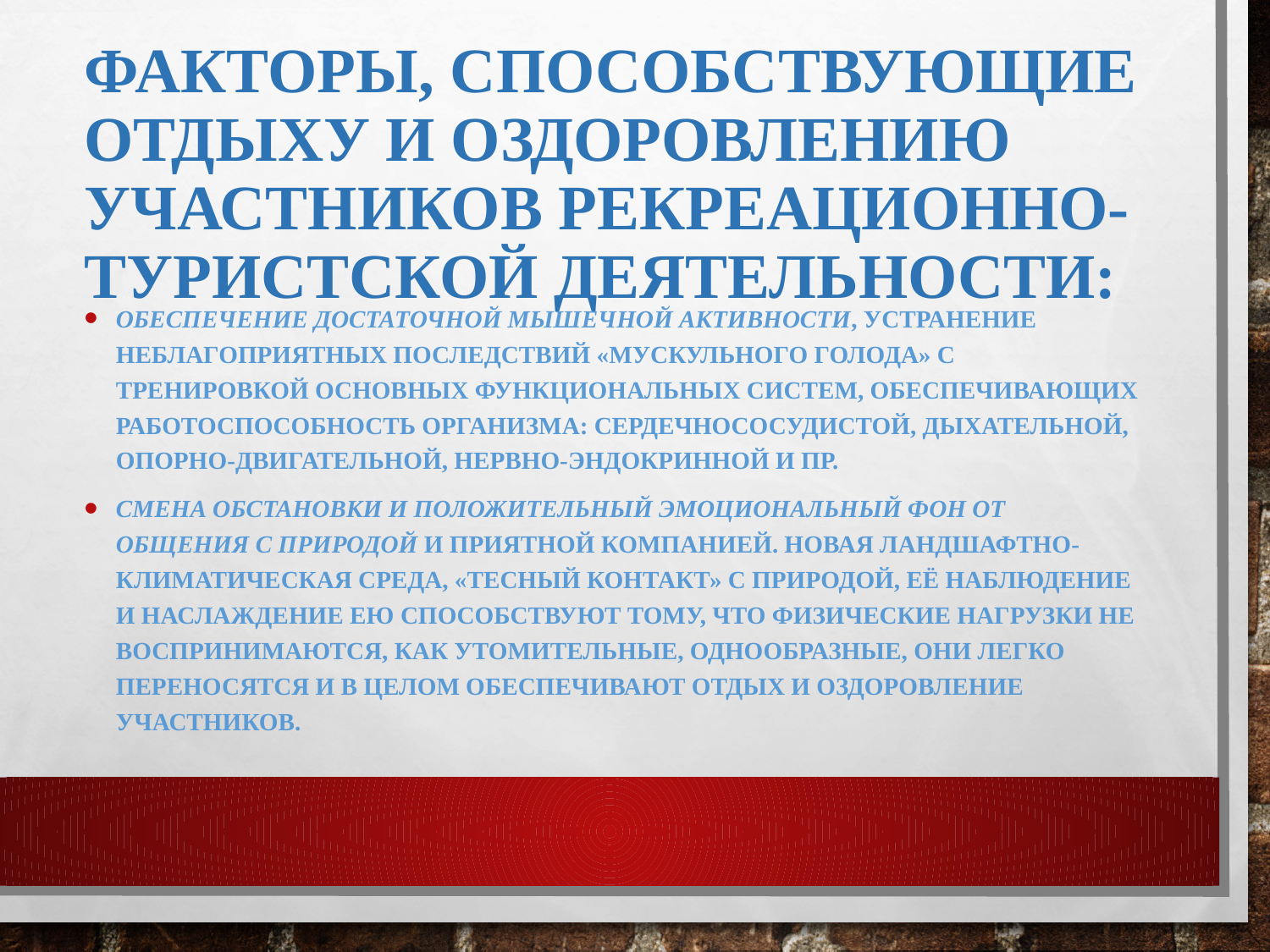

# Факторы, способствующие отдыху и оздоровлению участников рекреационно-туристской деятельности:
Обеспечение достаточной мышечной активности, устранение неблагоприятных последствий «мускульного голода» с тренировкой основных функциональных систем, обеспечивающих работоспособность организма: сердечнососудистой, дыхательной, опорно-двигательной, нервно-эндокринной и пр.
Смена обстановки и положительный эмоциональный фон от общения с природой и приятной компанией. Новая ландшафтно-климатическая среда, «тесный контакт» с природой, её наблюдение и наслаждение ею способствуют тому, что физические нагрузки не воспринимаются, как утомительные, однообразные, они легко переносятся и в целом обеспечивают отдых и оздоровление участников.